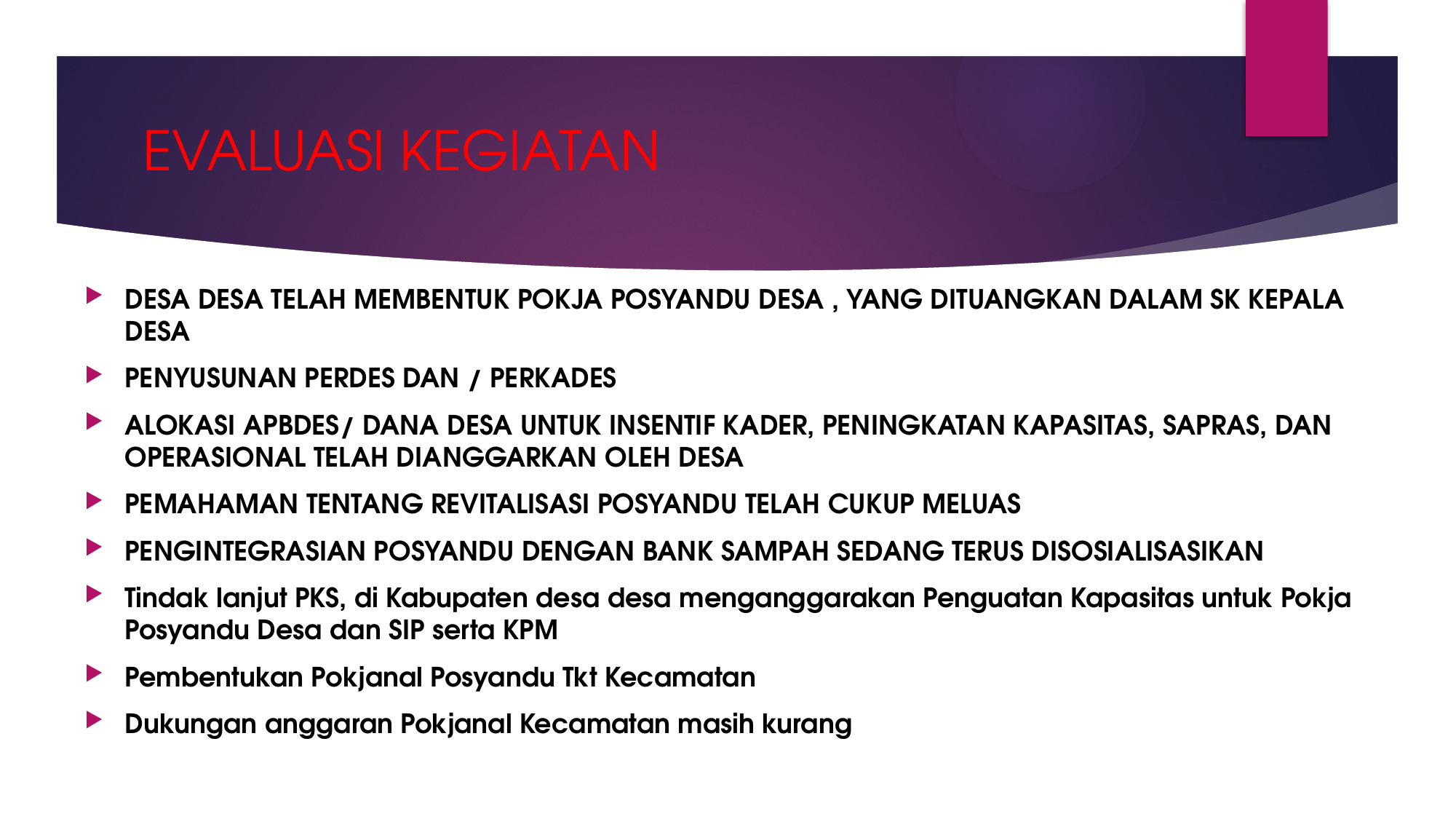

# EVALUASI KEGIATAN
DESA DESA TELAH MEMBENTUK POKJA POSYANDU DESA , YANG DITUANGKAN DALAM SK KEPALA DESA
PENYUSUNAN PERDES DAN / PERKADES
ALOKASI APBDES/ DANA DESA UNTUK INSENTIF KADER, PENINGKATAN KAPASITAS, SAPRAS, DAN OPERASIONAL TELAH DIANGGARKAN OLEH DESA
PEMAHAMAN TENTANG REVITALISASI POSYANDU TELAH CUKUP MELUAS
PENGINTEGRASIAN POSYANDU DENGAN BANK SAMPAH SEDANG TERUS DISOSIALISASIKAN
Tindak lanjut PKS, di Kabupaten desa desa menganggarakan Penguatan Kapasitas untuk Pokja Posyandu Desa dan SIP serta KPM
Pembentukan Pokjanal Posyandu Tkt Kecamatan
Dukungan anggaran Pokjanal Kecamatan masih kurang